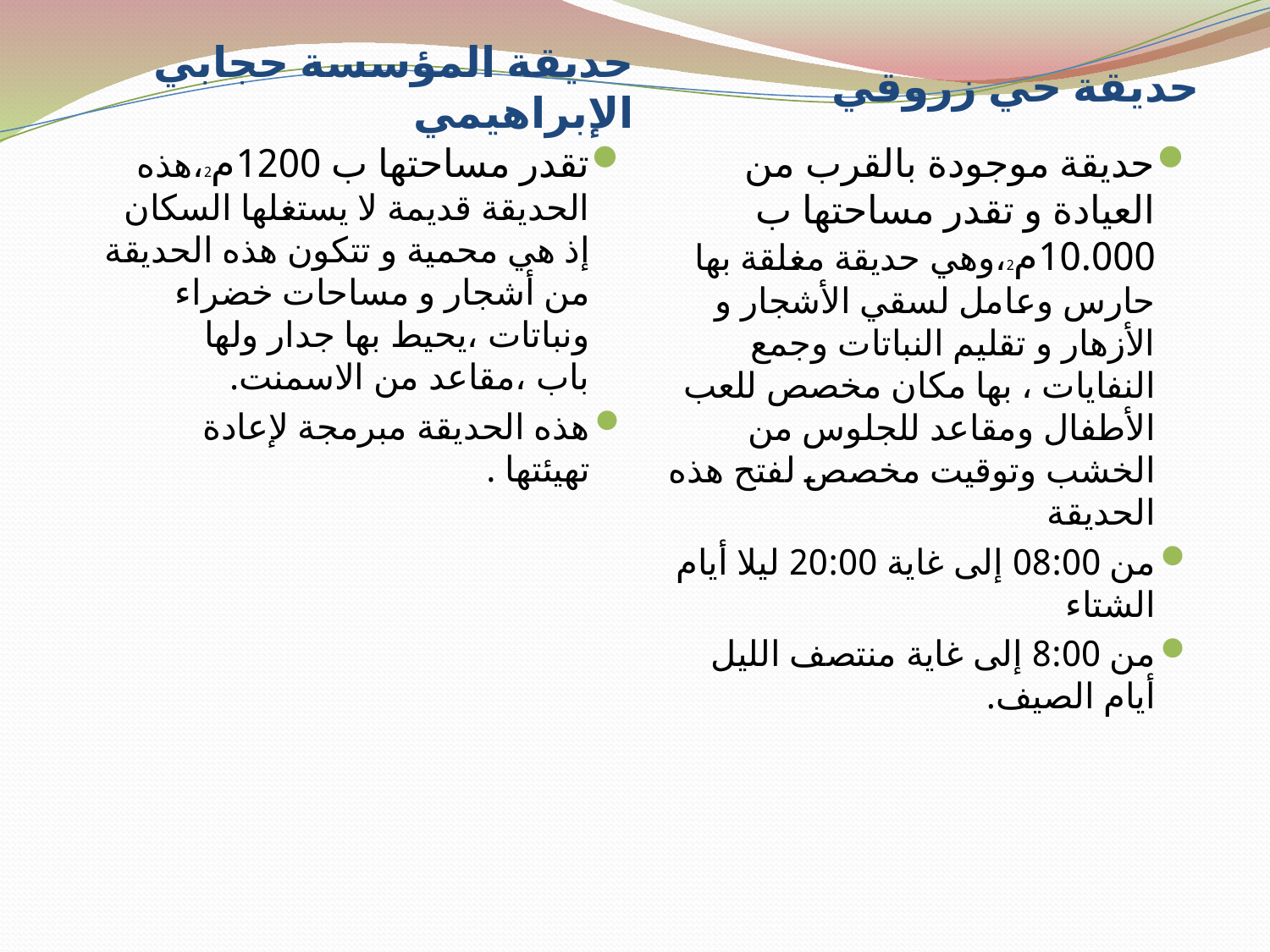

حديقة المؤسسة حجابي الإبراهيمي
حديقة حي زروقي
تقدر مساحتها ب 1200م2،هذه الحديقة قديمة لا يستغلها السكان إذ هي محمية و تتكون هذه الحديقة من أشجار و مساحات خضراء ونباتات ،يحيط بها جدار ولها باب ،مقاعد من الاسمنت.
هذه الحديقة مبرمجة لإعادة تهيئتها .
حديقة موجودة بالقرب من العيادة و تقدر مساحتها ب 10.000م2،وهي حديقة مغلقة بها حارس وعامل لسقي الأشجار و الأزهار و تقليم النباتات وجمع النفايات ، بها مكان مخصص للعب الأطفال ومقاعد للجلوس من الخشب وتوقيت مخصص لفتح هذه الحديقة
من 08:00 إلى غاية 20:00 ليلا أيام الشتاء
من 8:00 إلى غاية منتصف الليل أيام الصيف.